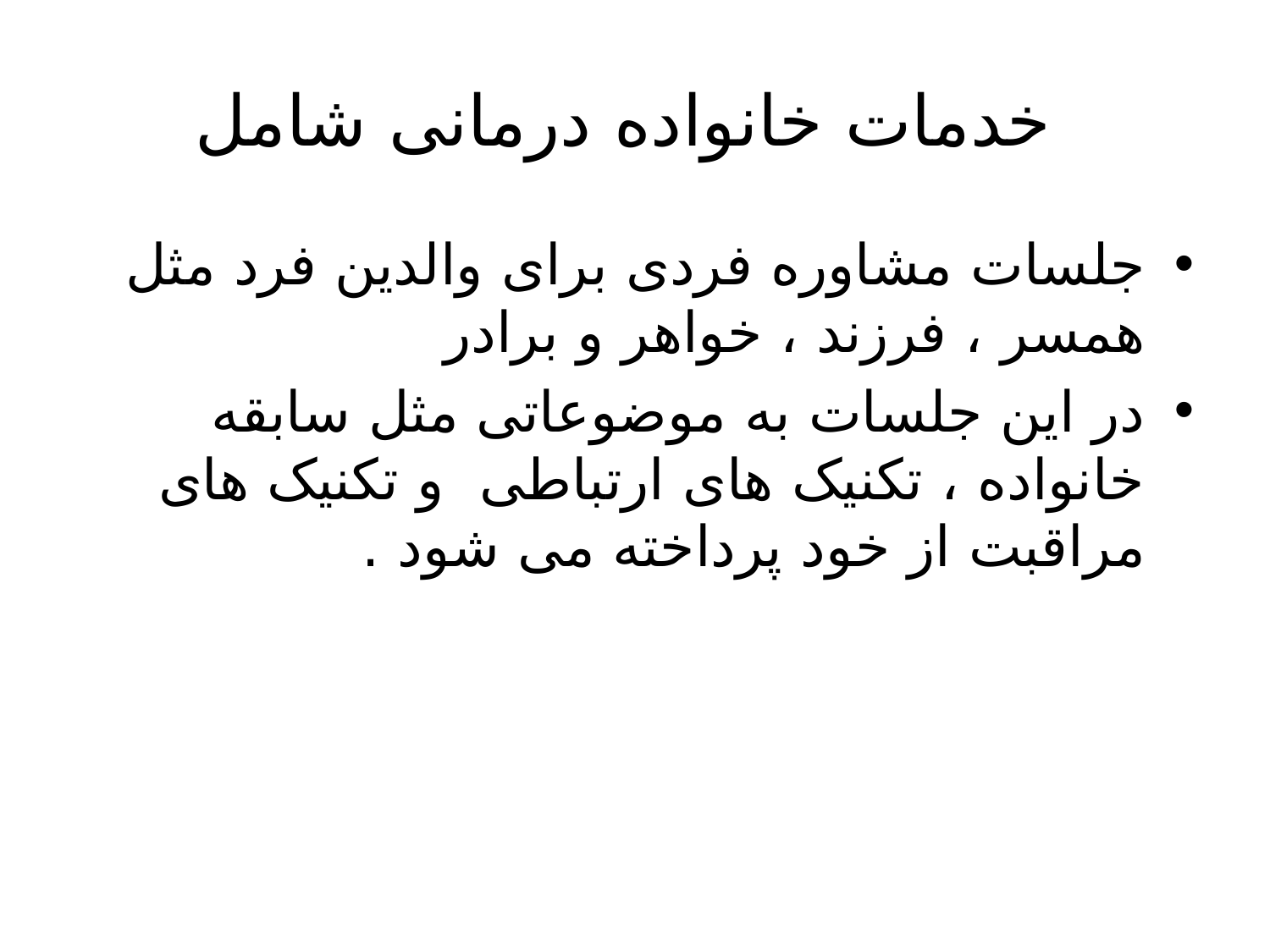

# خدمات خانواده درمانی شامل
جلسات مشاوره فردی برای والدین فرد مثل همسر ، فرزند ، خواهر و برادر
در این جلسات به موضوعاتی مثل سابقه خانواده ، تکنیک های ارتباطی  و تکنیک های مراقبت از خود پرداخته می شود .